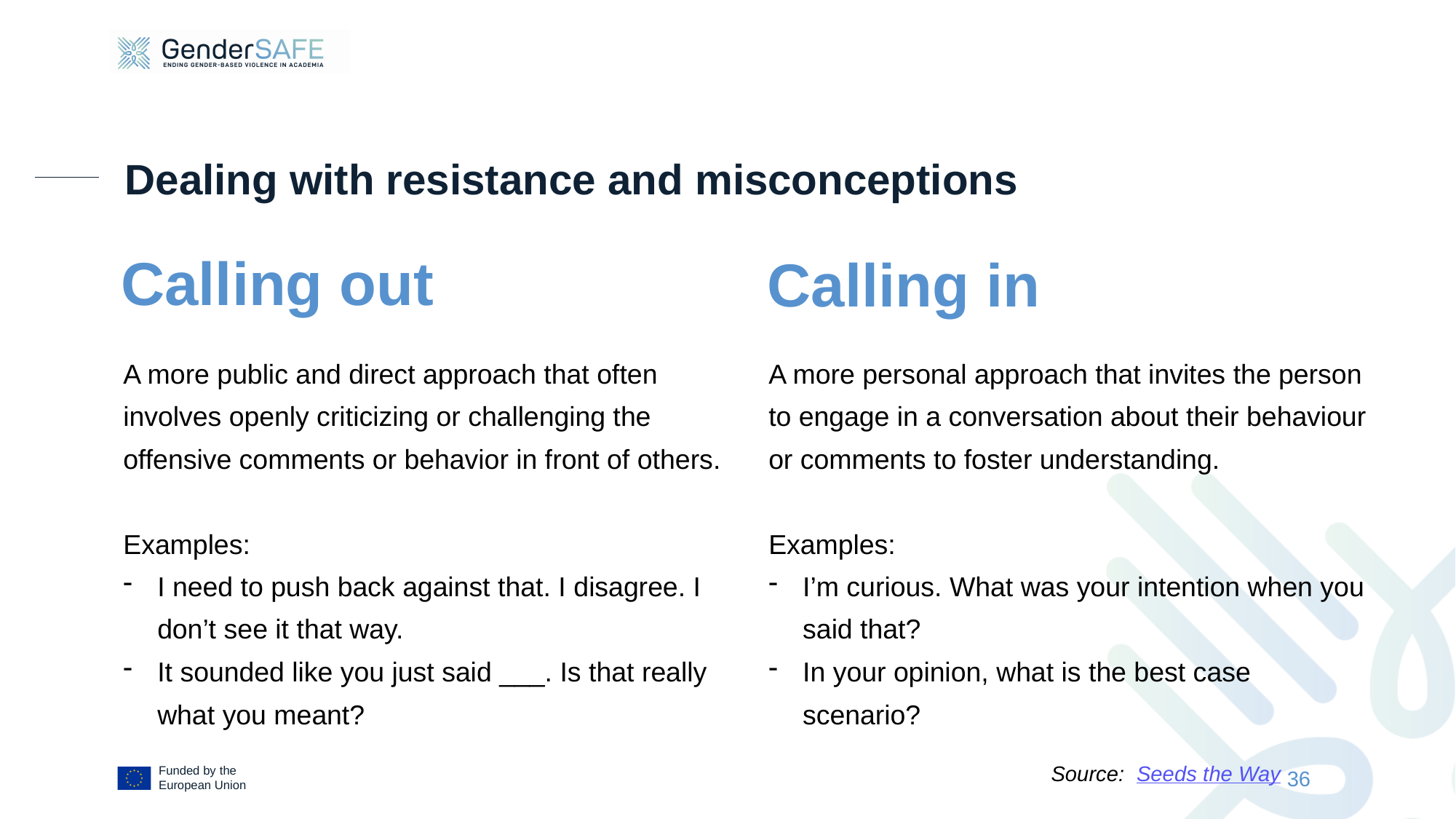

# Dealing with resistance and misconceptions
Calling out
Calling in
A more public and direct approach that often involves openly criticizing or challenging the offensive comments or behavior in front of others.

Examples:
I need to push back against that. I disagree. I don’t see it that way.
It sounded like you just said ___. Is that really what you meant?
A more personal approach that invites the person to engage in a conversation about their behaviour or comments to foster understanding.
Examples:
I’m curious. What was your intention when you said that?
In your opinion, what is the best case scenario?
Source:  Seeds the Way
36